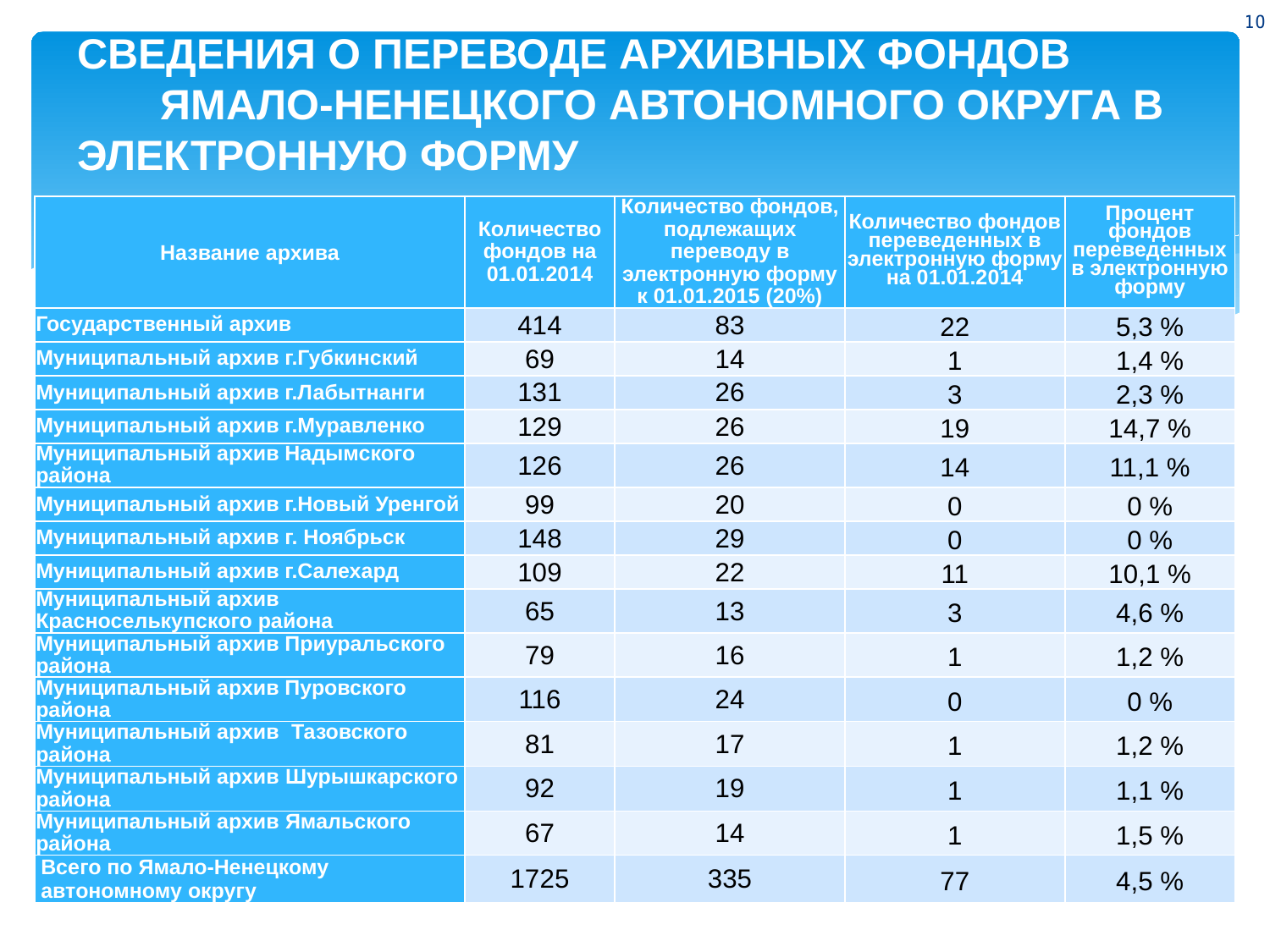

10
# СВЕДЕНИЯ О ПЕРЕВОДЕ АРХИВНЫХ ФОНДОВ                  ЯМАЛО-НЕНЕЦКОГО АВТОНОМНОГО ОКРУГА В ЭЛЕКТРОННУЮ ФОРМУ
| Название архива | Количество фондов на 01.01.2014 | Количество фондов, подлежащих переводу в электронную форму к 01.01.2015 (20%) | Количество фондов переведенных в электронную форму на 01.01.2014 | Процент фондов переведенных в электронную форму |
| --- | --- | --- | --- | --- |
| Государственный архив | 414 | 83 | 22 | 5,3 % |
| Муниципальный архив г.Губкинский | 69 | 14 | 1 | 1,4 % |
| Муниципальный архив г.Лабытнанги | 131 | 26 | 3 | 2,3 % |
| Муниципальный архив г.Муравленко | 129 | 26 | 19 | 14,7 % |
| Муниципальный архив Надымского района | 126 | 26 | 14 | 11,1 % |
| Муниципальный архив г.Новый Уренгой | 99 | 20 | 0 | 0 % |
| Муниципальный архив г. Ноябрьск | 148 | 29 | 0 | 0 % |
| Муниципальный архив г.Салехард | 109 | 22 | 11 | 10,1 % |
| Муниципальный архив Красноселькупского района | 65 | 13 | 3 | 4,6 % |
| Муниципальный архив Приуральского района | 79 | 16 | 1 | 1,2 % |
| Муниципальный архив Пуровского района | 116 | 24 | 0 | 0 % |
| Муниципальный архив Тазовского района | 81 | 17 | 1 | 1,2 % |
| Муниципальный архив Шурышкарского района | 92 | 19 | 1 | 1,1 % |
| Муниципальный архив Ямальского района | 67 | 14 | 1 | 1,5 % |
| Всего по Ямало-Ненецкому автономному округу | 1725 | 335 | 77 | 4,5 % |